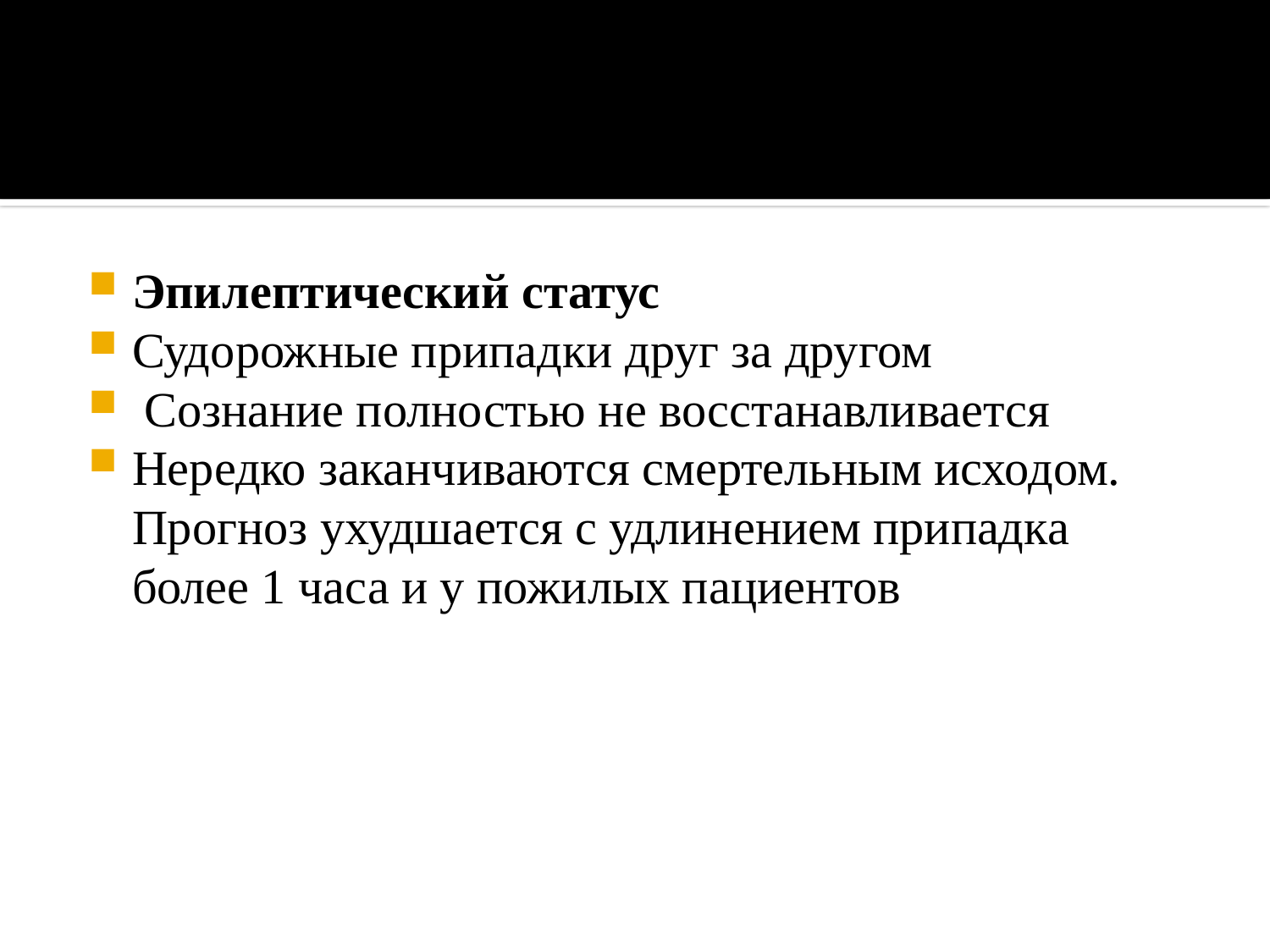

#
Эпилептический статус
Судорожные припадки друг за другом
 Сознание полностью не восстанавливается
Нередко заканчиваются смертельным исходом. Прогноз ухудшается с удлинением припадка более 1 часа и у пожилых пациентов